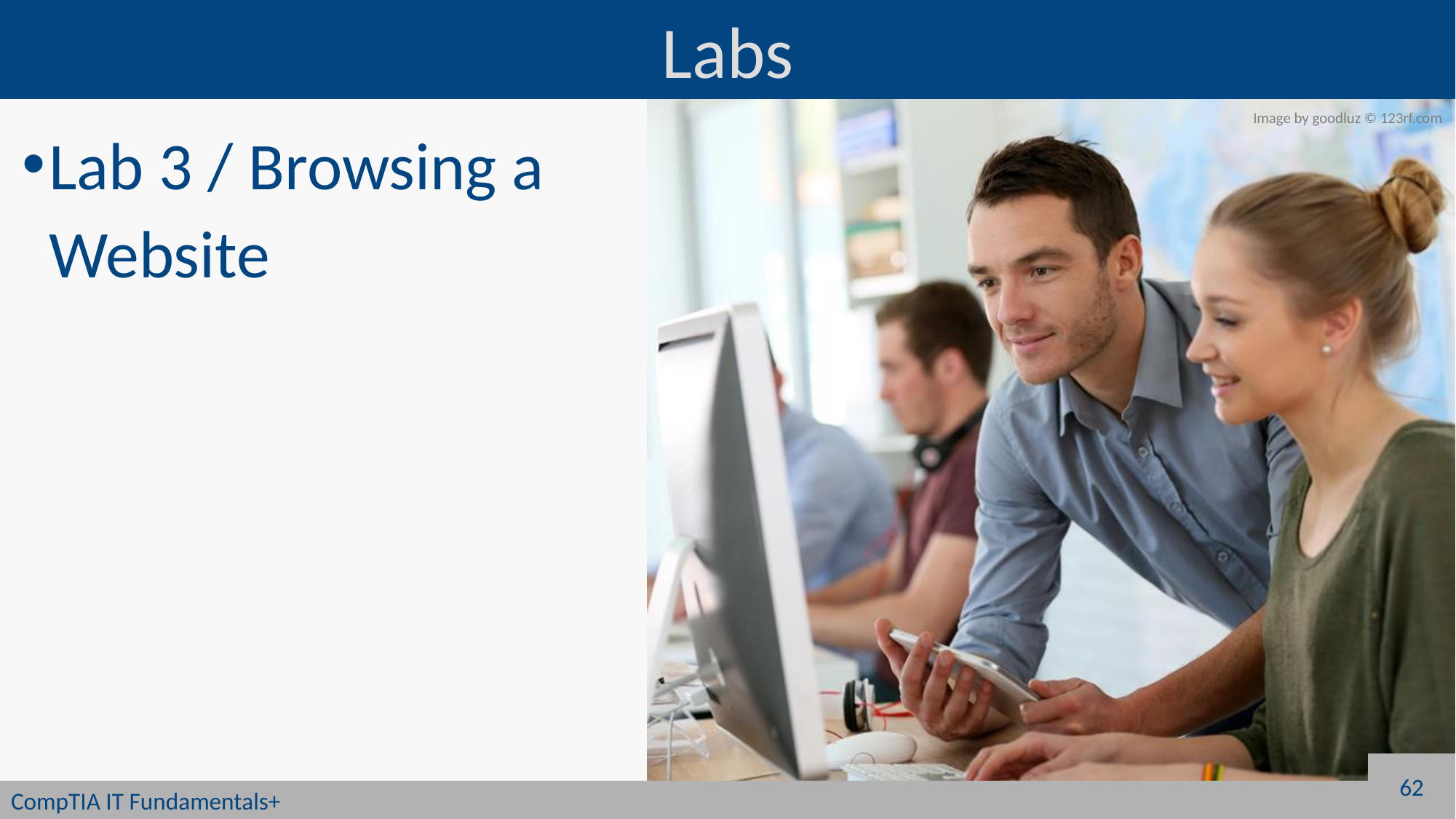

Lab 3 / Browsing a Website
62
CompTIA IT Fundamentals+